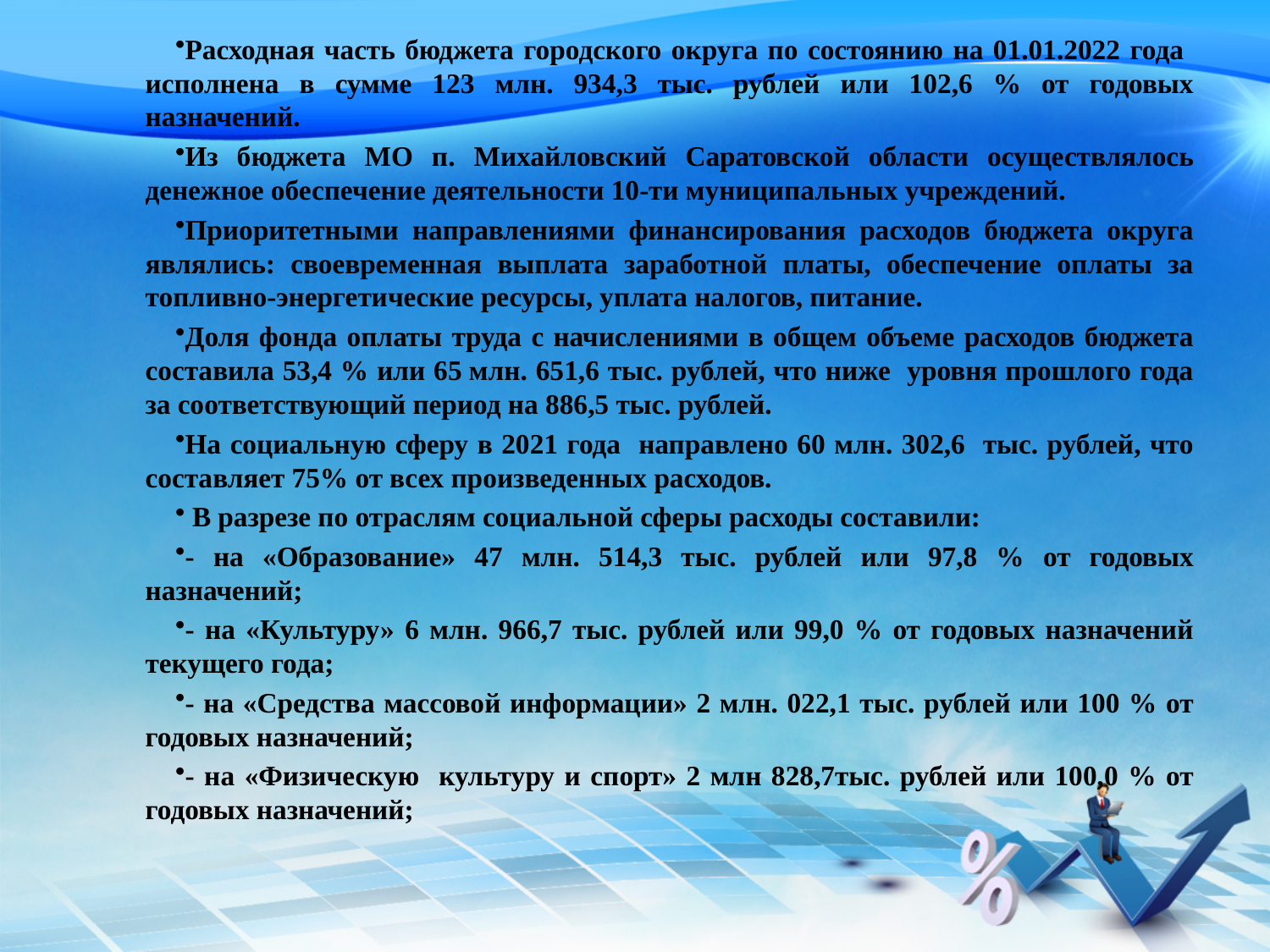

Расходная часть бюджета городского округа по состоянию на 01.01.2022 года  исполнена в сумме 123 млн. 934,3 тыс. рублей или 102,6 % от годовых назначений.
Из бюджета МО п. Михайловский Саратовской области осуществлялось денежное обеспечение деятельности 10-ти муниципальных учреждений.
Приоритетными направлениями финансирования расходов бюджета округа являлись: своевременная выплата заработной платы, обеспечение оплаты за топливно-энергетические ресурсы, уплата налогов, питание.
Доля фонда оплаты труда с начислениями в общем объеме расходов бюджета составила 53,4 % или 65 млн. 651,6 тыс. рублей, что ниже  уровня прошлого года за соответствующий период на 886,5 тыс. рублей.
На социальную сферу в 2021 года  направлено 60 млн. 302,6  тыс. рублей, что составляет 75% от всех произведенных расходов.
 В разрезе по отраслям социальной сферы расходы составили:
- на «Образование» 47 млн. 514,3 тыс. рублей или 97,8 % от годовых назначений;
- на «Культуру» 6 млн. 966,7 тыс. рублей или 99,0 % от годовых назначений текущего года;
- на «Средства массовой информации» 2 млн. 022,1 тыс. рублей или 100 % от годовых назначений;
- на «Физическую  культуру и спорт» 2 млн 828,7тыс. рублей или 100,0 % от годовых назначений;